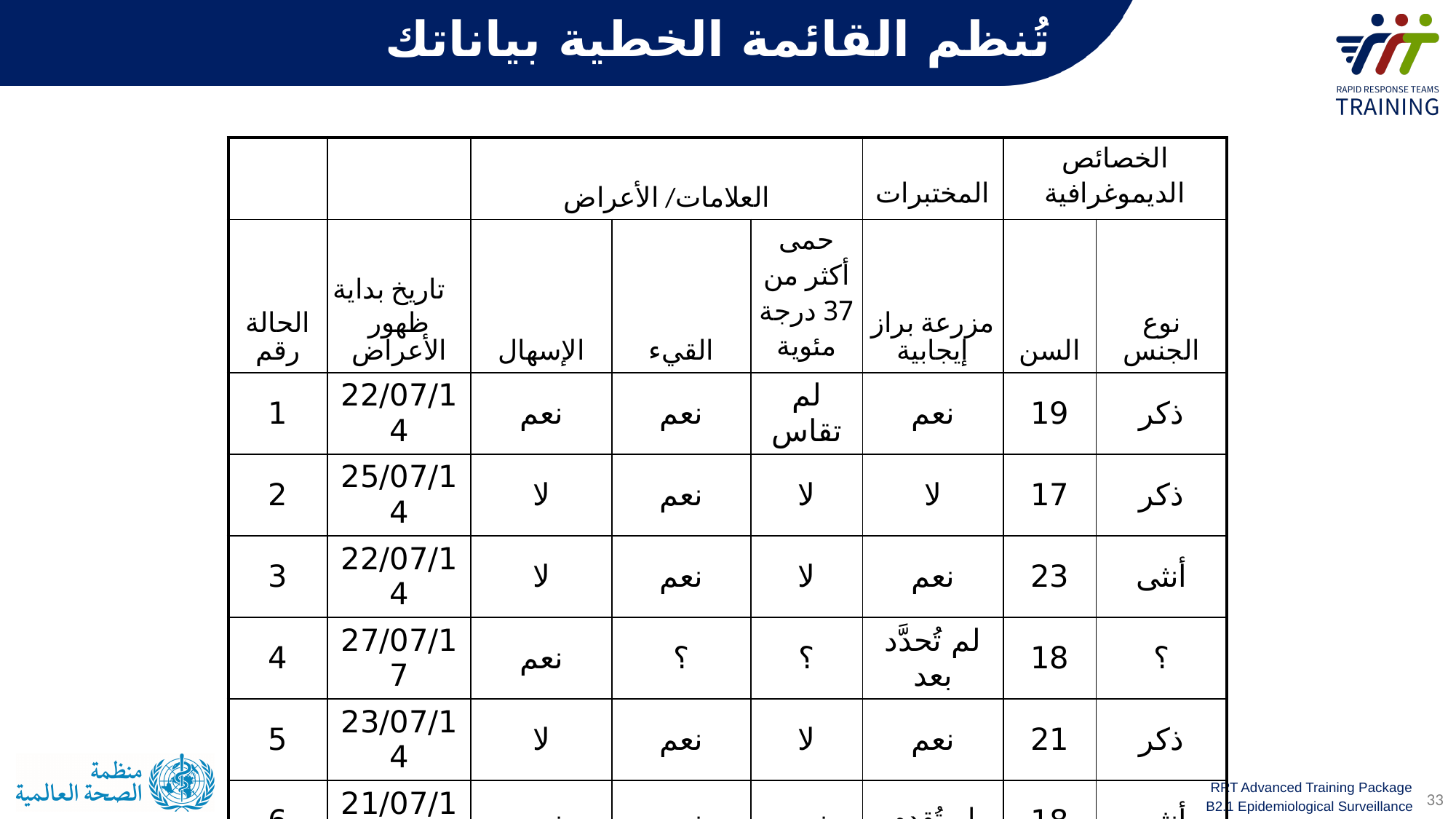

تُنظم القائمة الخطية بياناتك
|  |  | العلامات/ الأعراض |  |  | المختبرات | الخصائص الديموغرافية |  |
| --- | --- | --- | --- | --- | --- | --- | --- |
| الحالة رقم | تاريخ بداية ظهور الأعراض | الإسهال | القيء | حمى أكثر من 37 درجة مئوية | مزرعة براز إيجابية | السن | نوع الجنس |
| 1 | 22/07/14 | نعم | نعم | لم تقاس | نعم | 19 | ذكر |
| 2 | 25/07/14 | لا | نعم | لا | لا | 17 | ذكر |
| 3 | 22/07/14 | لا | نعم | لا | نعم | 23 | أنثى |
| 4 | 27/07/17 | نعم | ؟ | ؟ | لم تُحدَّد بعد | 18 | ؟ |
| 5 | 23/07/14 | لا | نعم | لا | نعم | 21 | ذكر |
| 6 | 21/07/14 | نعم | نعم | نعم | لم تُقدم | 18 | أنثى |